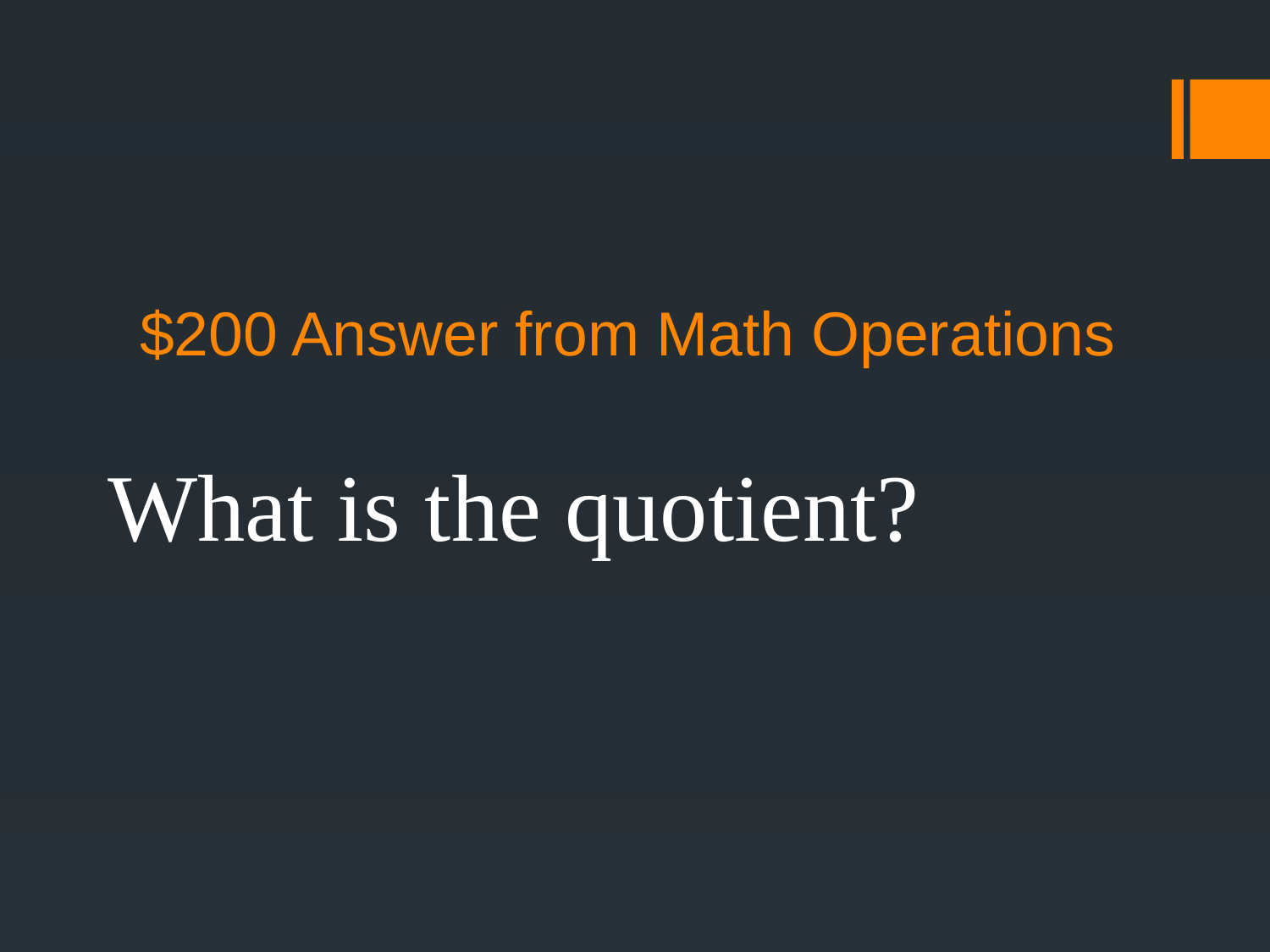

# $200 Answer from Math Operations
What is the quotient?